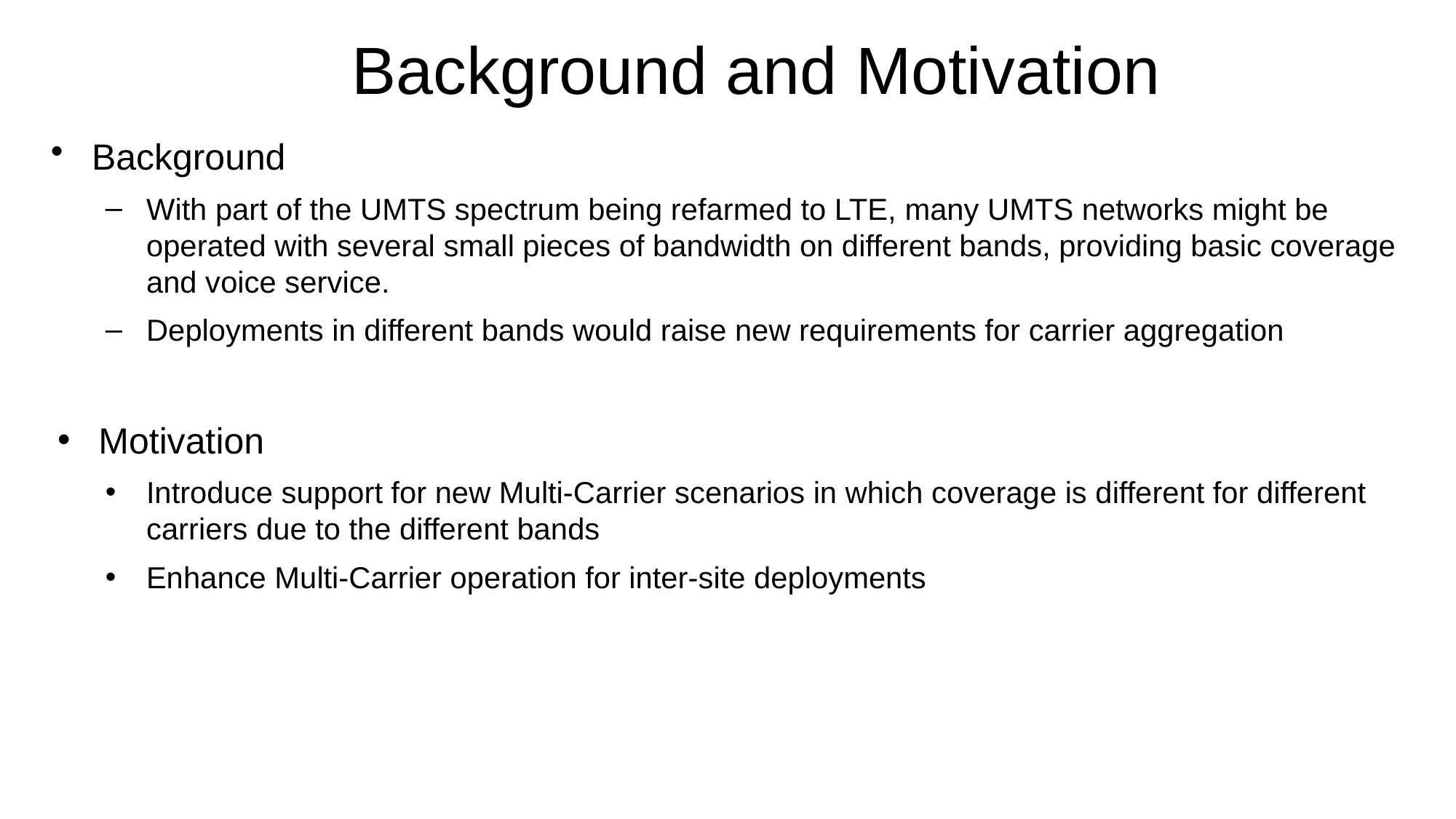

# Background and Motivation
Background
With part of the UMTS spectrum being refarmed to LTE, many UMTS networks might be operated with several small pieces of bandwidth on different bands, providing basic coverage and voice service.
Deployments in different bands would raise new requirements for carrier aggregation

Motivation
Introduce support for new Multi-Carrier scenarios in which coverage is different for different carriers due to the different bands
Enhance Multi-Carrier operation for inter-site deployments